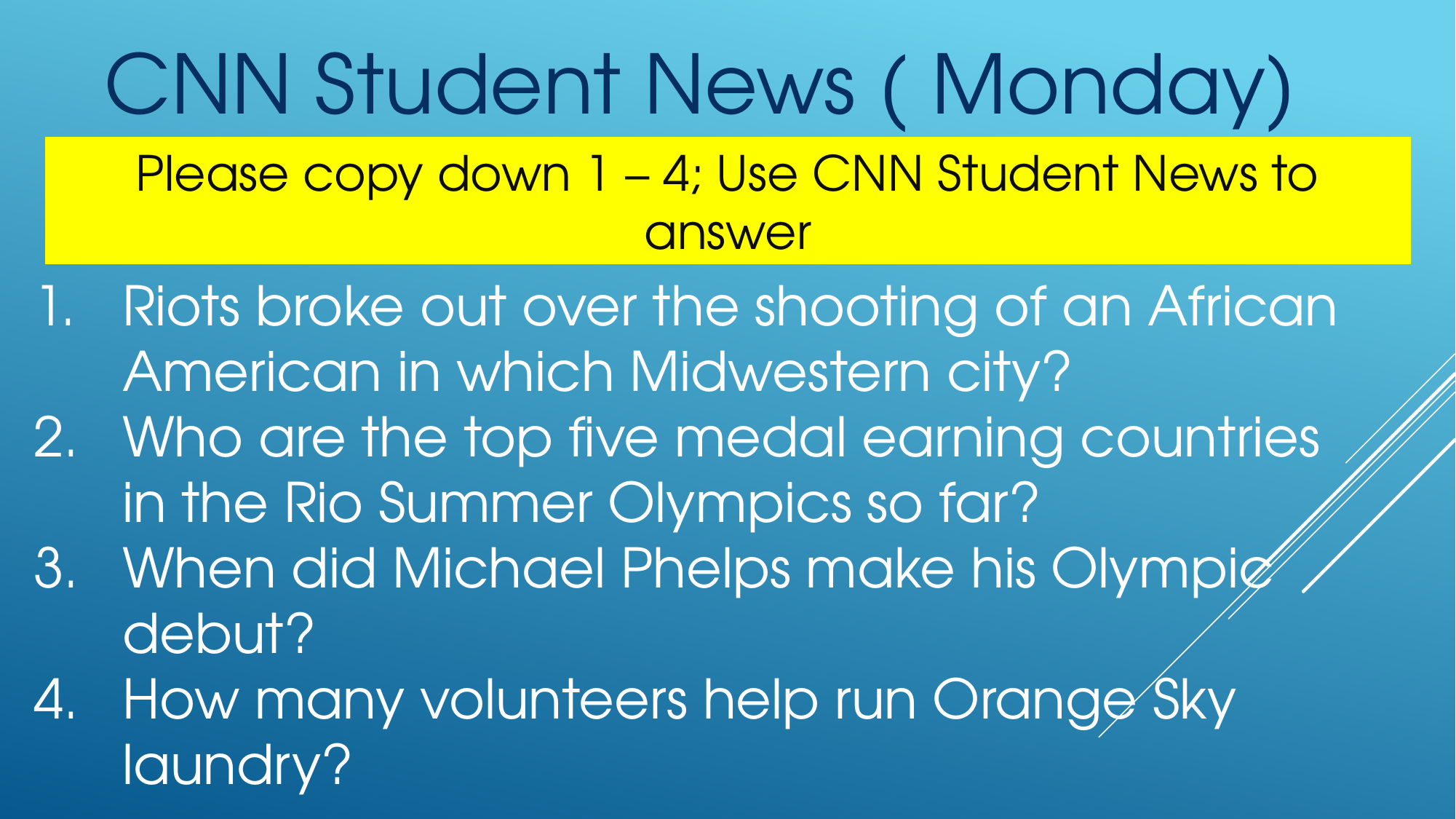

CNN Student News ( Monday)
Please copy down 1 – 4; Use CNN Student News to answer
Riots broke out over the shooting of an African American in which Midwestern city?
Who are the top five medal earning countries in the Rio Summer Olympics so far?
When did Michael Phelps make his Olympic debut?
How many volunteers help run Orange Sky laundry?